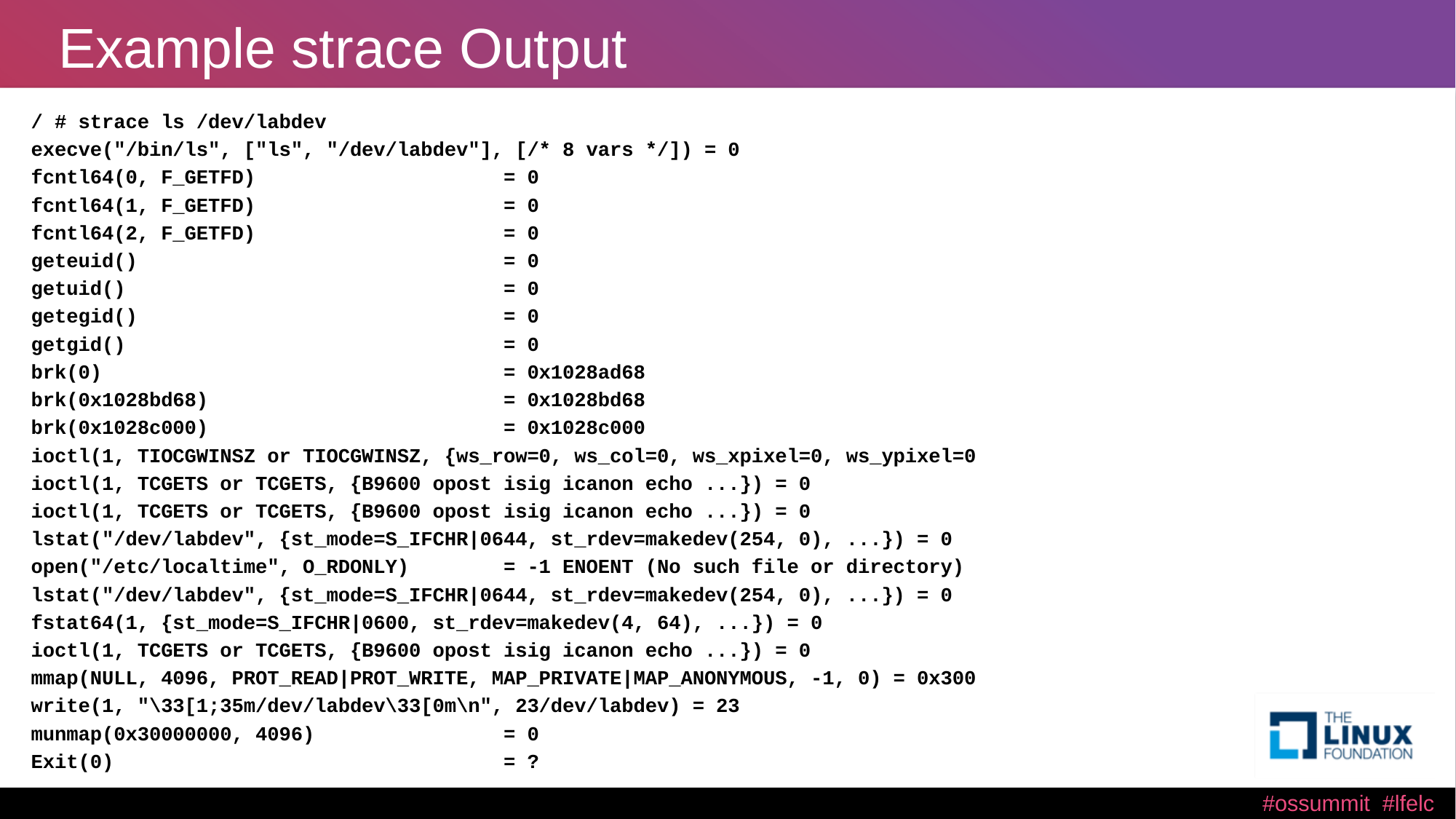

# Example strace Output
/ # strace ls /dev/labdev
execve("/bin/ls", ["ls", "/dev/labdev"], [/* 8 vars */]) = 0
fcntl64(0, F_GETFD)                     = 0
fcntl64(1, F_GETFD)                     = 0
fcntl64(2, F_GETFD)                     = 0
geteuid()                               = 0
getuid()                                = 0
getegid()                               = 0
getgid()                                = 0
brk(0)                                  = 0x1028ad68
brk(0x1028bd68)                         = 0x1028bd68
brk(0x1028c000)                         = 0x1028c000
ioctl(1, TIOCGWINSZ or TIOCGWINSZ, {ws_row=0, ws_col=0, ws_xpixel=0, ws_ypixel=0
ioctl(1, TCGETS or TCGETS, {B9600 opost isig icanon echo ...}) = 0
ioctl(1, TCGETS or TCGETS, {B9600 opost isig icanon echo ...}) = 0
lstat("/dev/labdev", {st_mode=S_IFCHR|0644, st_rdev=makedev(254, 0), ...}) = 0
open("/etc/localtime", O_RDONLY)        = -1 ENOENT (No such file or directory)
lstat("/dev/labdev", {st_mode=S_IFCHR|0644, st_rdev=makedev(254, 0), ...}) = 0
fstat64(1, {st_mode=S_IFCHR|0600, st_rdev=makedev(4, 64), ...}) = 0
ioctl(1, TCGETS or TCGETS, {B9600 opost isig icanon echo ...}) = 0
mmap(NULL, 4096, PROT_READ|PROT_WRITE, MAP_PRIVATE|MAP_ANONYMOUS, -1, 0) = 0x300
write(1, "\33[1;35m/dev/labdev\33[0m\n", 23/dev/labdev) = 23
munmap(0x30000000, 4096)                = 0
Exit(0)                                 = ?